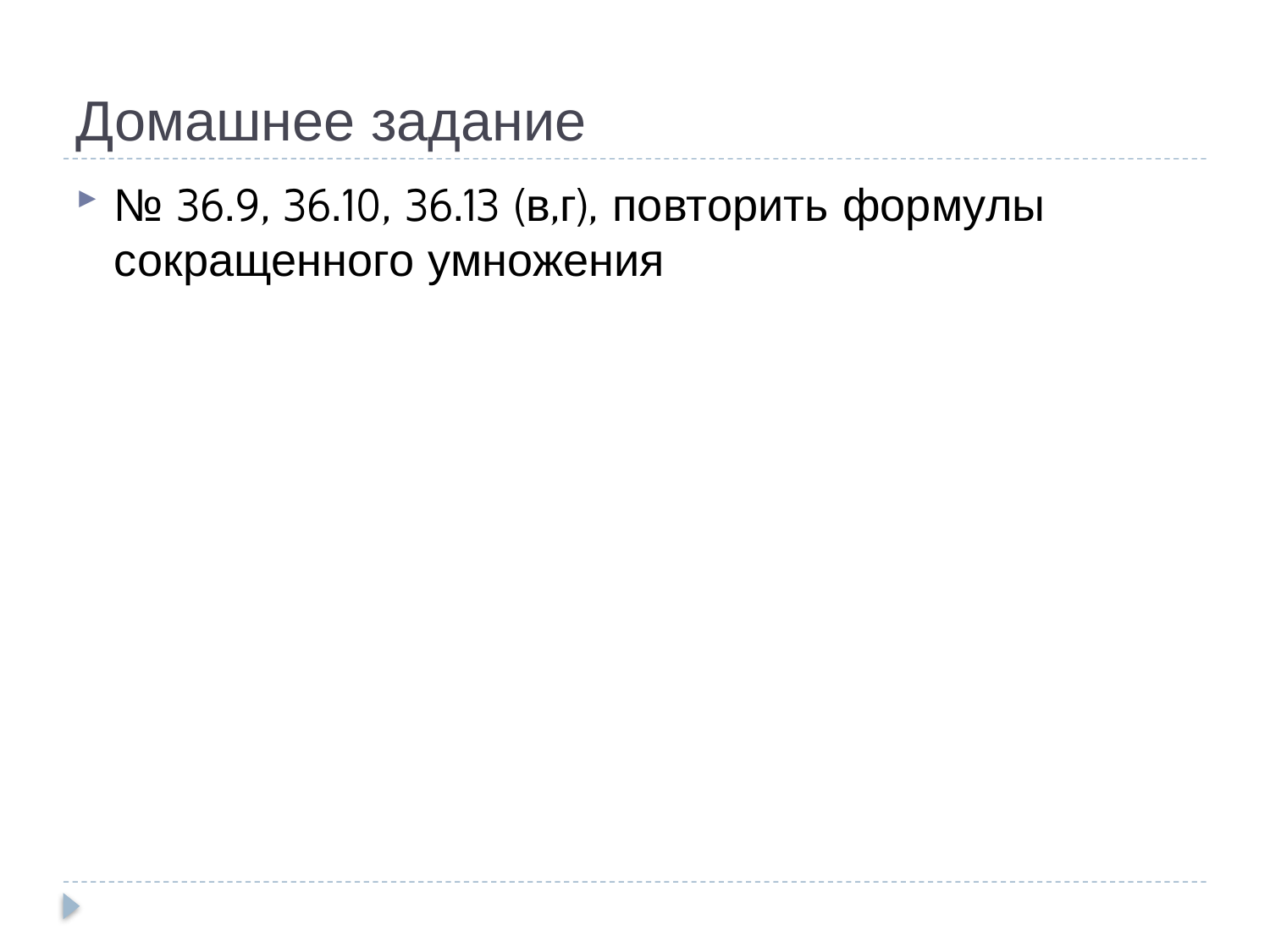

# Домашнее задание
№ 36.9, 36.10, 36.13 (в,г), повторить формулы сокращенного умножения